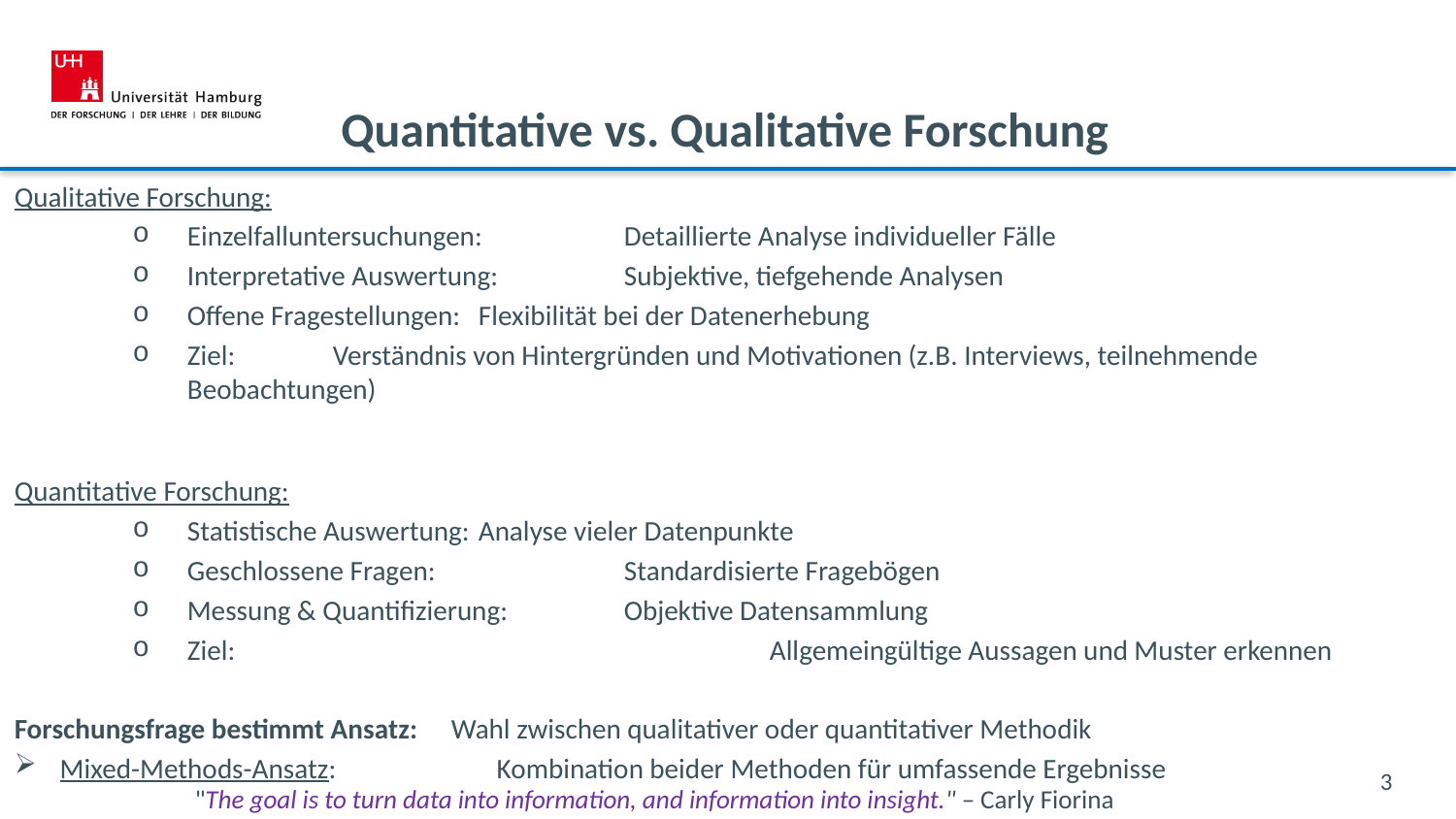

Quantitative vs. Qualitative Forschung
Qualitative Forschung:
Einzelfalluntersuchungen: 	Detaillierte Analyse individueller Fälle
Interpretative Auswertung: 	Subjektive, tiefgehende Analysen
Offene Fragestellungen: 	Flexibilität bei der Datenerhebung
Ziel: 	Verständnis von Hintergründen und Motivationen (z.B. Interviews, teilnehmende Beobachtungen)

Quantitative Forschung:
Statistische Auswertung: 	Analyse vieler Datenpunkte
Geschlossene Fragen: 		Standardisierte Fragebögen
Messung & Quantifizierung: 	Objektive Datensammlung
Ziel: 				Allgemeingültige Aussagen und Muster erkennen

Forschungsfrage bestimmt Ansatz: 	Wahl zwischen qualitativer oder quantitativer Methodik
Mixed-Methods-Ansatz: 		Kombination beider Methoden für umfassende Ergebnisse
3
"The goal is to turn data into information, and information into insight." – Carly Fiorina